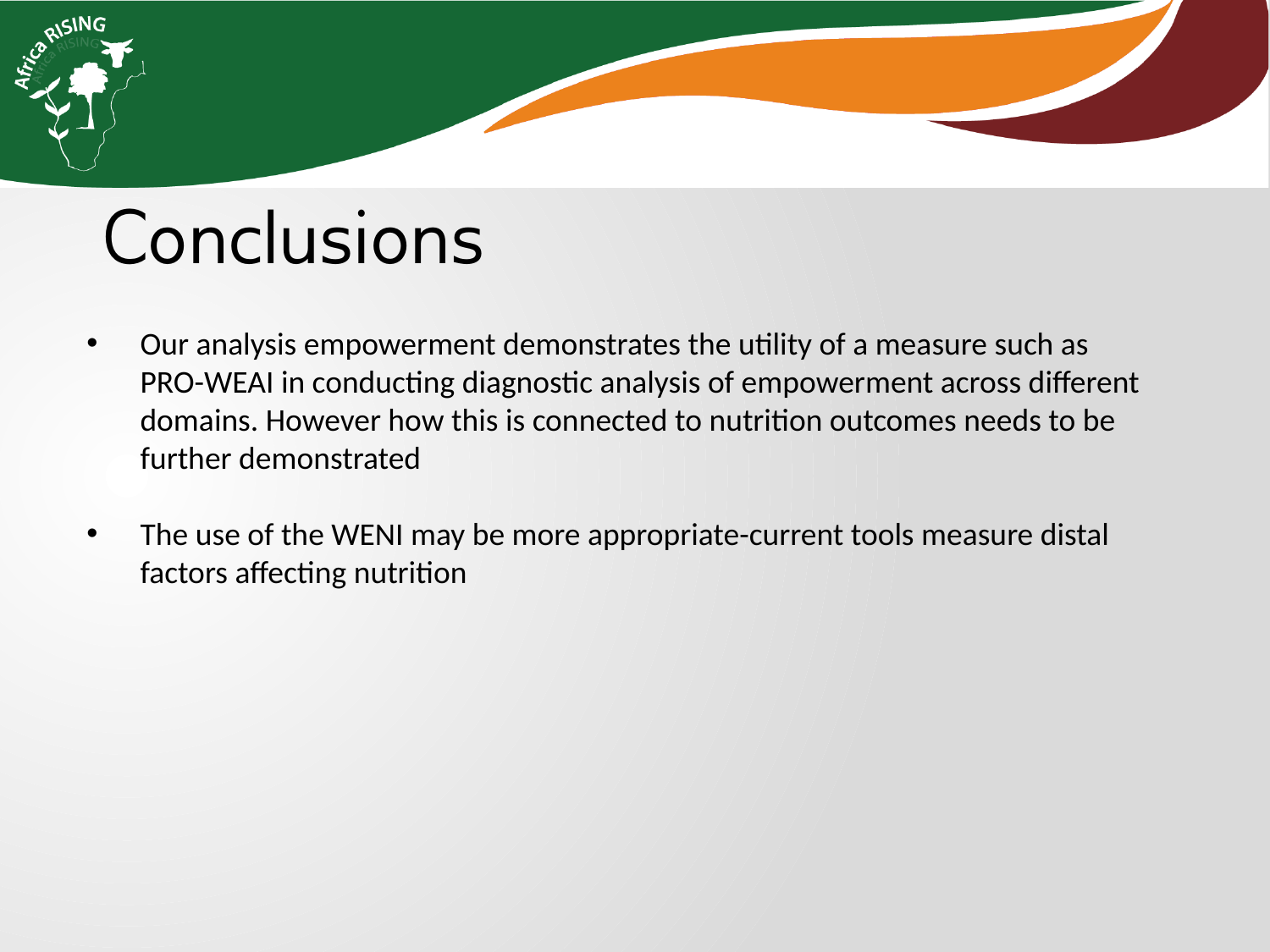

Conclusions

Our analysis empowerment demonstrates the utility of a measure such as PRO-WEAI in conducting diagnostic analysis of empowerment across different domains. However how this is connected to nutrition outcomes needs to be further demonstrated

The use of the WENI may be more appropriate-current tools measure distal factors affecting nutrition